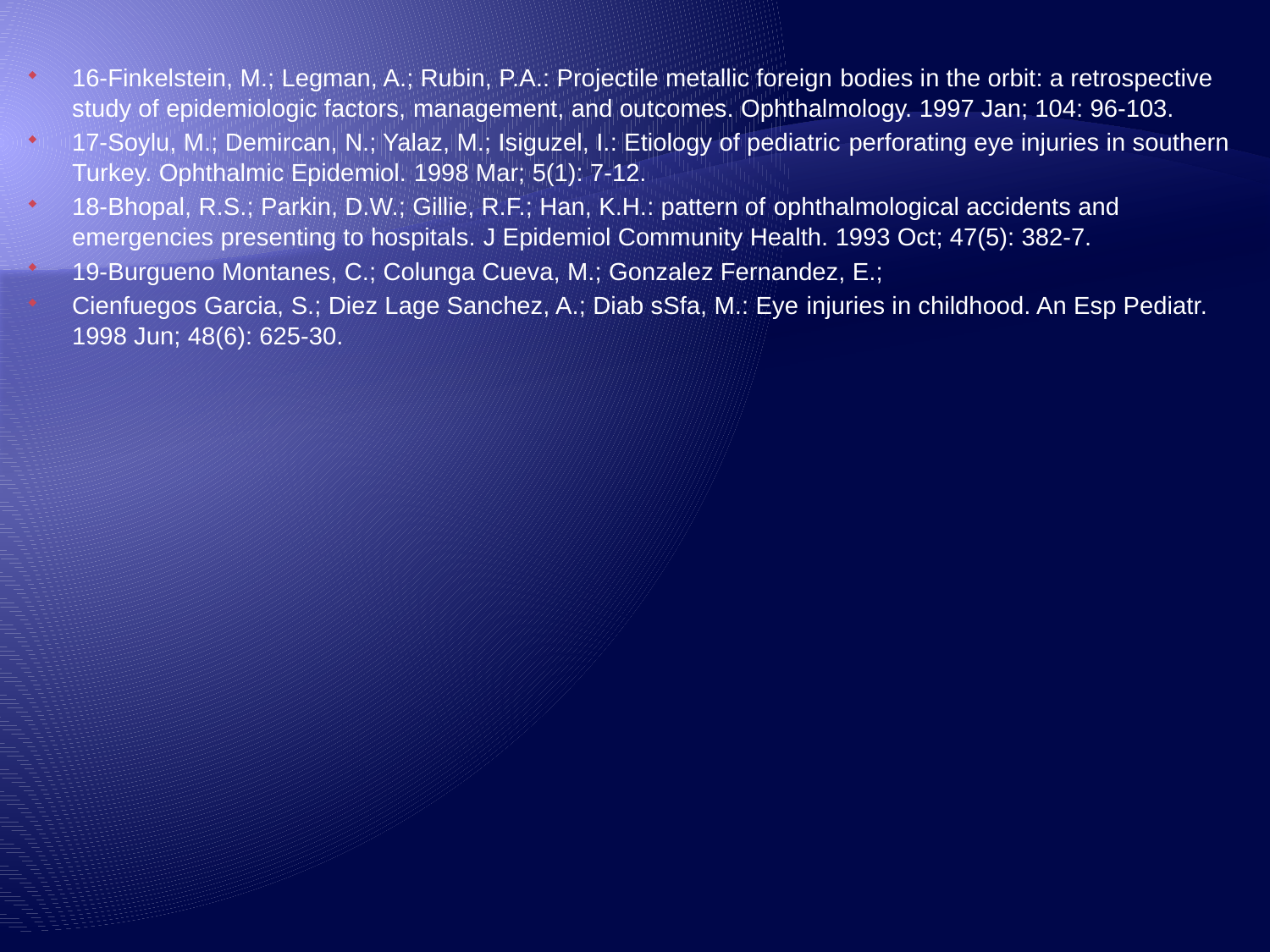

16-Finkelstein, M.; Legman, A.; Rubin, P.A.: Projectile metallic foreign bodies in the orbit: a retrospective study of epidemiologic factors, management, and outcomes. Ophthalmology. 1997 Jan; 104: 96-103.
17-Soylu, M.; Demircan, N.; Yalaz, M.; Isiguzel, I.: Etiology of pediatric perforating eye injuries in southern Turkey. Ophthalmic Epidemiol. 1998 Mar; 5(1): 7-12.
18-Bhopal, R.S.; Parkin, D.W.; Gillie, R.F.; Han, K.H.: pattern of ophthalmological accidents and emergencies presenting to hospitals. J Epidemiol Community Health. 1993 Oct; 47(5): 382-7.
19-Burgueno Montanes, C.; Colunga Cueva, M.; Gonzalez Fernandez, E.;
Cienfuegos Garcia, S.; Diez Lage Sanchez, A.; Diab sSfa, M.: Eye injuries in childhood. An Esp Pediatr. 1998 Jun; 48(6): 625-30.